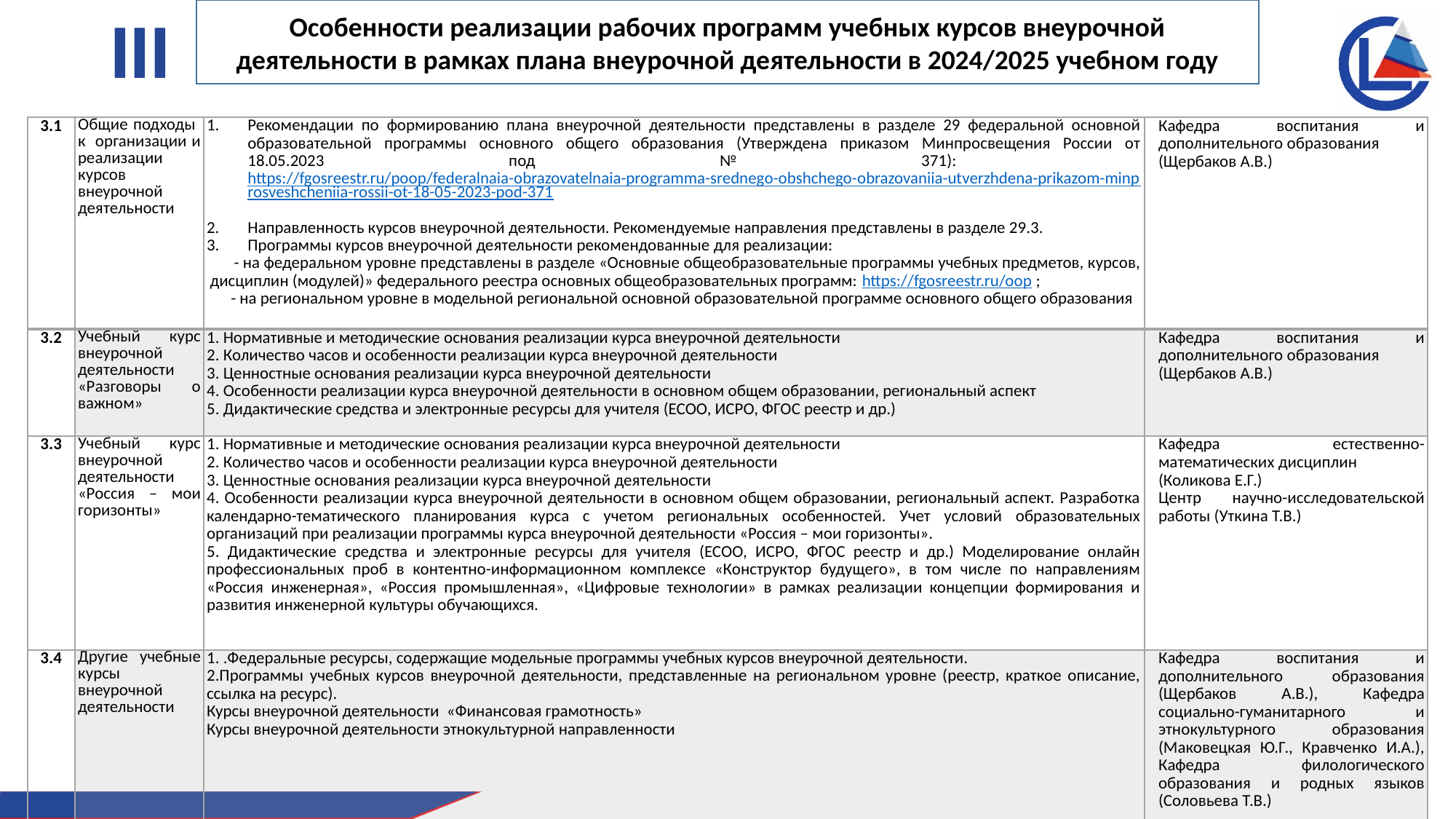

III
Особенности реализации рабочих программ учебных курсов внеурочной деятельности в рамках плана внеурочной деятельности в 2024/2025 учебном году
| 3.1 | Общие подходы к организации и реализации курсов внеурочной деятельности | Рекомендации по формированию плана внеурочной деятельности представлены в разделе 29 федеральной основной образовательной программы основного общего образования (Утверждена приказом Минпросвещения России от 18.05.2023 под № 371): https://fgosreestr.ru/poop/federalnaia-obrazovatelnaia-programma-srednego-obshchego-obrazovaniia-utverzhdena-prikazom-minprosveshcheniia-rossii-ot-18-05-2023-pod-371 Направленность курсов внеурочной деятельности. Рекомендуемые направления представлены в разделе 29.3. Программы курсов внеурочной деятельности рекомендованные для реализации: - на федеральном уровне представлены в разделе «Основные общеобразовательные программы учебных предметов, курсов, дисциплин (модулей)» федерального реестра основных общеобразовательных программ: https://fgosreestr.ru/oop ; - на региональном уровне в модельной региональной основной образовательной программе основного общего образования | Кафедра воспитания и дополнительного образования (Щербаков А.В.) |
| --- | --- | --- | --- |
| 3.2 | Учебный курс внеурочной деятельности «Разговоры о важном» | 1. Нормативные и методические основания реализации курса внеурочной деятельности 2. Количество часов и особенности реализации курса внеурочной деятельности 3. Ценностные основания реализации курса внеурочной деятельности 4. Особенности реализации курса внеурочной деятельности в основном общем образовании, региональный аспект 5. Дидактические средства и электронные ресурсы для учителя (ЕСОО, ИСРО, ФГОС реестр и др.) | Кафедра воспитания и дополнительного образования (Щербаков А.В.) |
| 3.3 | Учебный курс внеурочной деятельности «Россия – мои горизонты» | 1. Нормативные и методические основания реализации курса внеурочной деятельности 2. Количество часов и особенности реализации курса внеурочной деятельности 3. Ценностные основания реализации курса внеурочной деятельности 4. Особенности реализации курса внеурочной деятельности в основном общем образовании, региональный аспект. Разработка календарно-тематического планирования курса с учетом региональных особенностей. Учет условий образовательных организаций при реализации программы курса внеурочной деятельности «Россия – мои горизонты». 5. Дидактические средства и электронные ресурсы для учителя (ЕСОО, ИСРО, ФГОС реестр и др.) Моделирование онлайн профессиональных проб в контентно-информационном комплексе «Конструктор будущего», в том числе по направлениям «Россия инженерная», «Россия промышленная», «Цифровые технологии» в рамках реализации концепции формирования и развития инженерной культуры обучающихся. | Кафедра естественно-математических дисциплин (Коликова Е.Г.) Центр научно-исследовательской работы (Уткина Т.В.) |
| 3.4 | Другие учебные курсы внеурочной деятельности | 1. .Федеральные ресурсы, содержащие модельные программы учебных курсов внеурочной деятельности. 2.Программы учебных курсов внеурочной деятельности, представленные на региональном уровне (реестр, краткое описание, ссылка на ресурс). Курсы внеурочной деятельности «Финансовая грамотность» Курсы внеурочной деятельности этнокультурной направленности | Кафедра воспитания и дополнительного образования (Щербаков А.В.), Кафедра социально-гуманитарного и этнокультурного образования (Маковецкая Ю.Г., Кравченко И.А.), Кафедра филологического образования и родных языков (Соловьева Т.В.) |